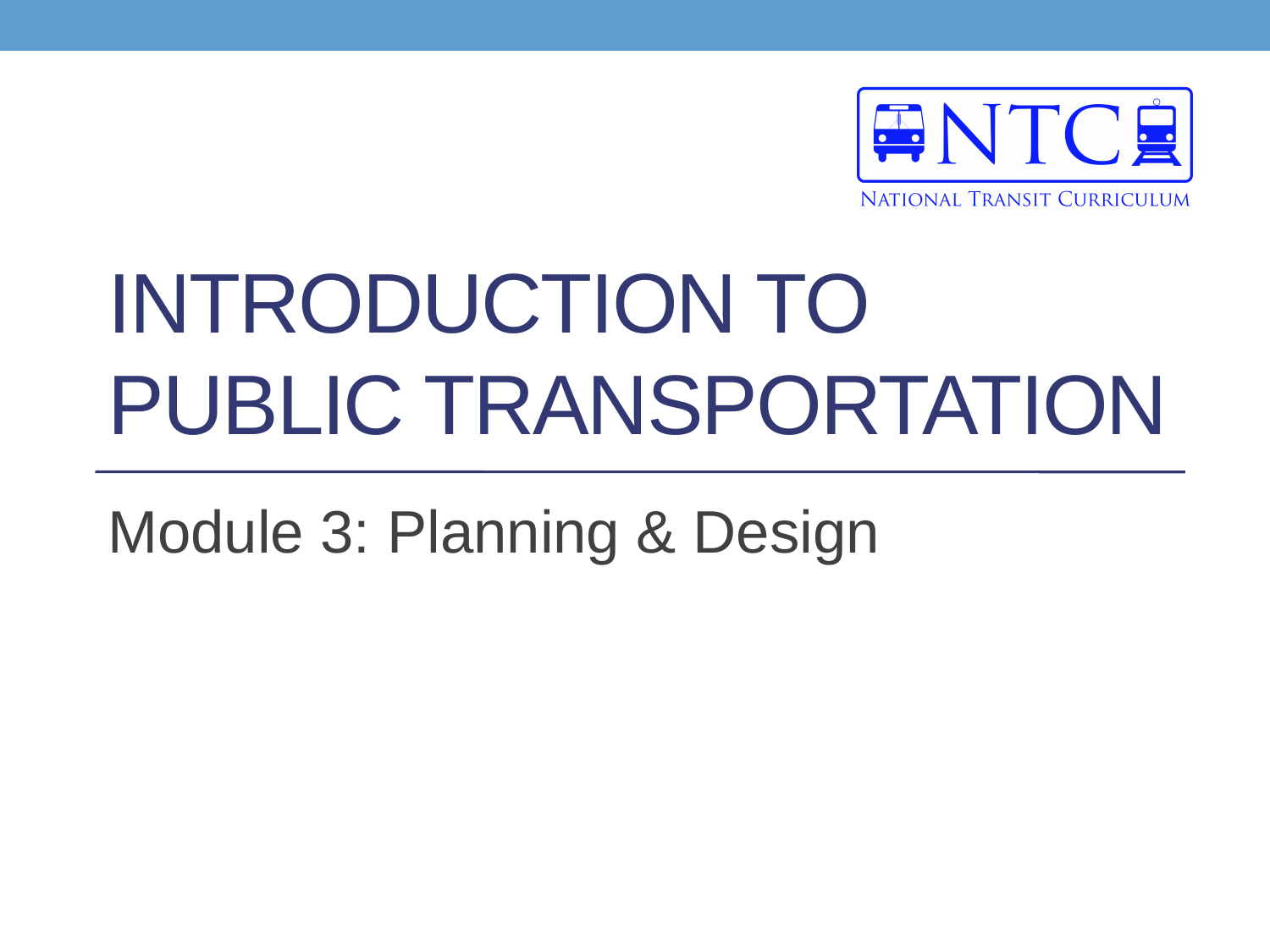

# Introduction to public Transportation
Module 3: Planning & Design